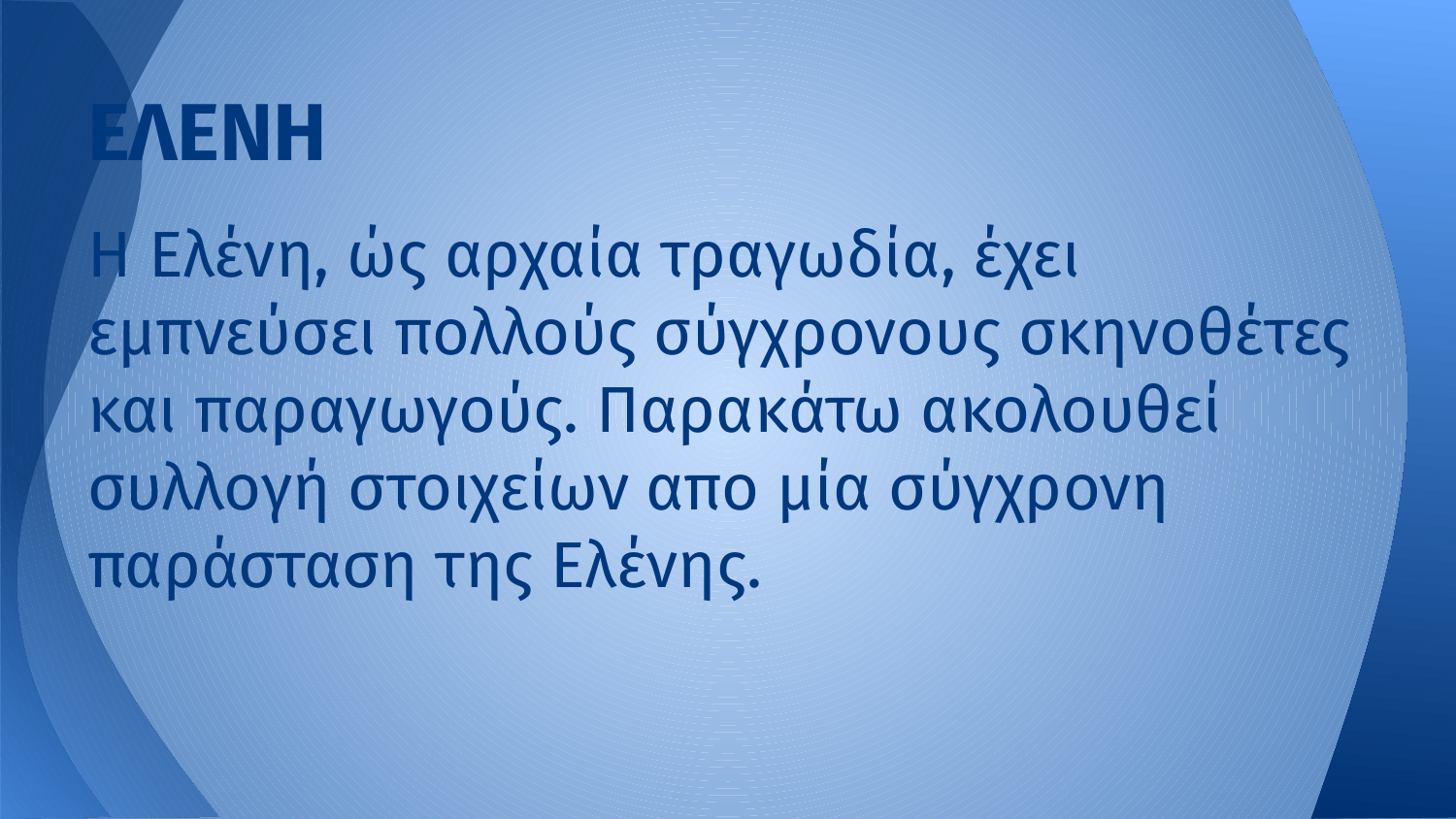

# ΕΛΕΝΗ
Η Ελένη, ώς αρχαία τραγωδία, έχει εμπνεύσει πολλούς σύγχρονους σκηνοθέτες και παραγωγούς. Παρακάτω ακολουθεί  συλλογή στοιχείων απο μία σύγχρονη παράσταση της Ελένης.